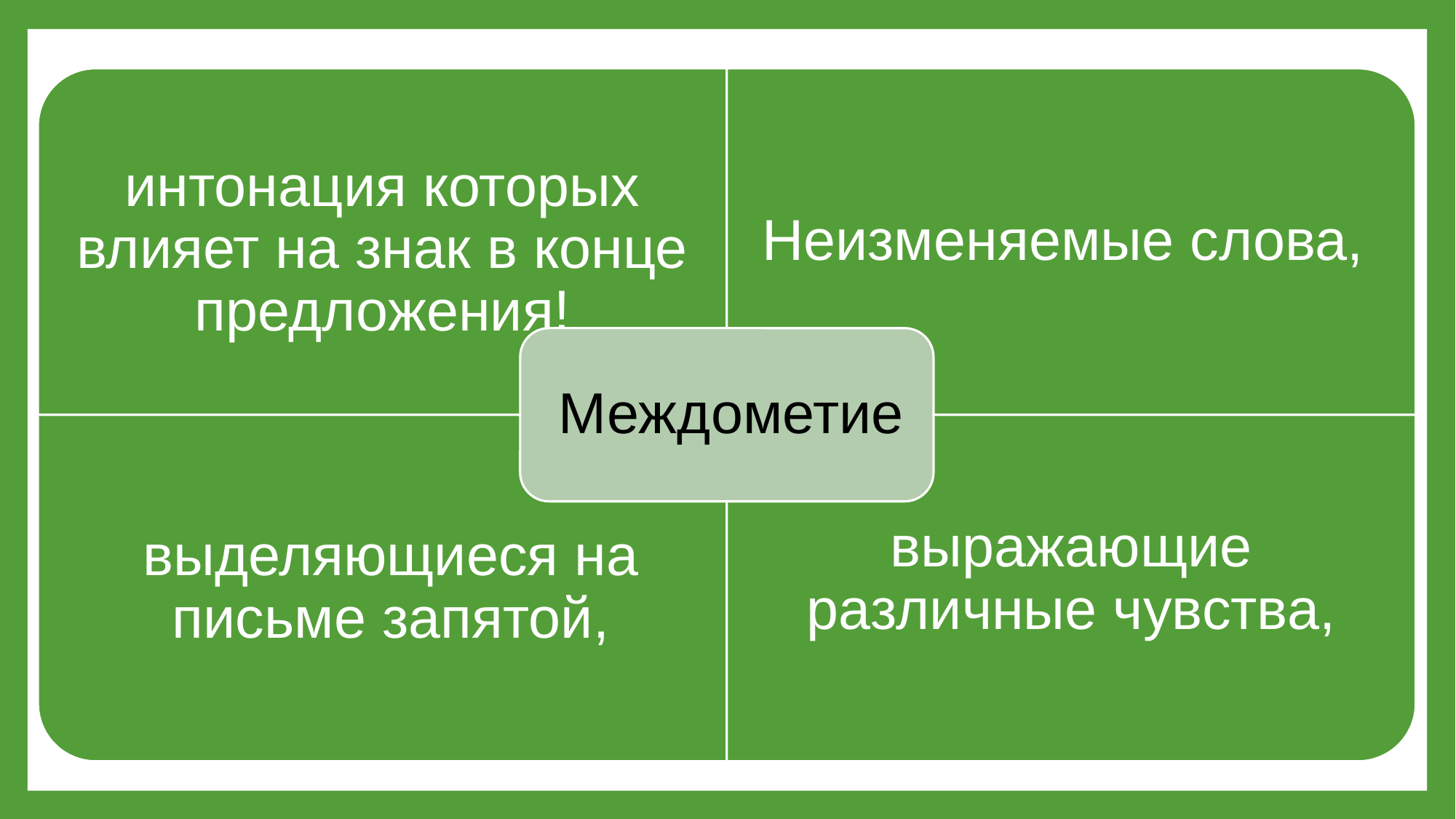

интонация которых влияет на знак в конце предложения!
Неизменяемые слова,
выделяющиеся на письме запятой,
выражающие различные чувства,
Междометие